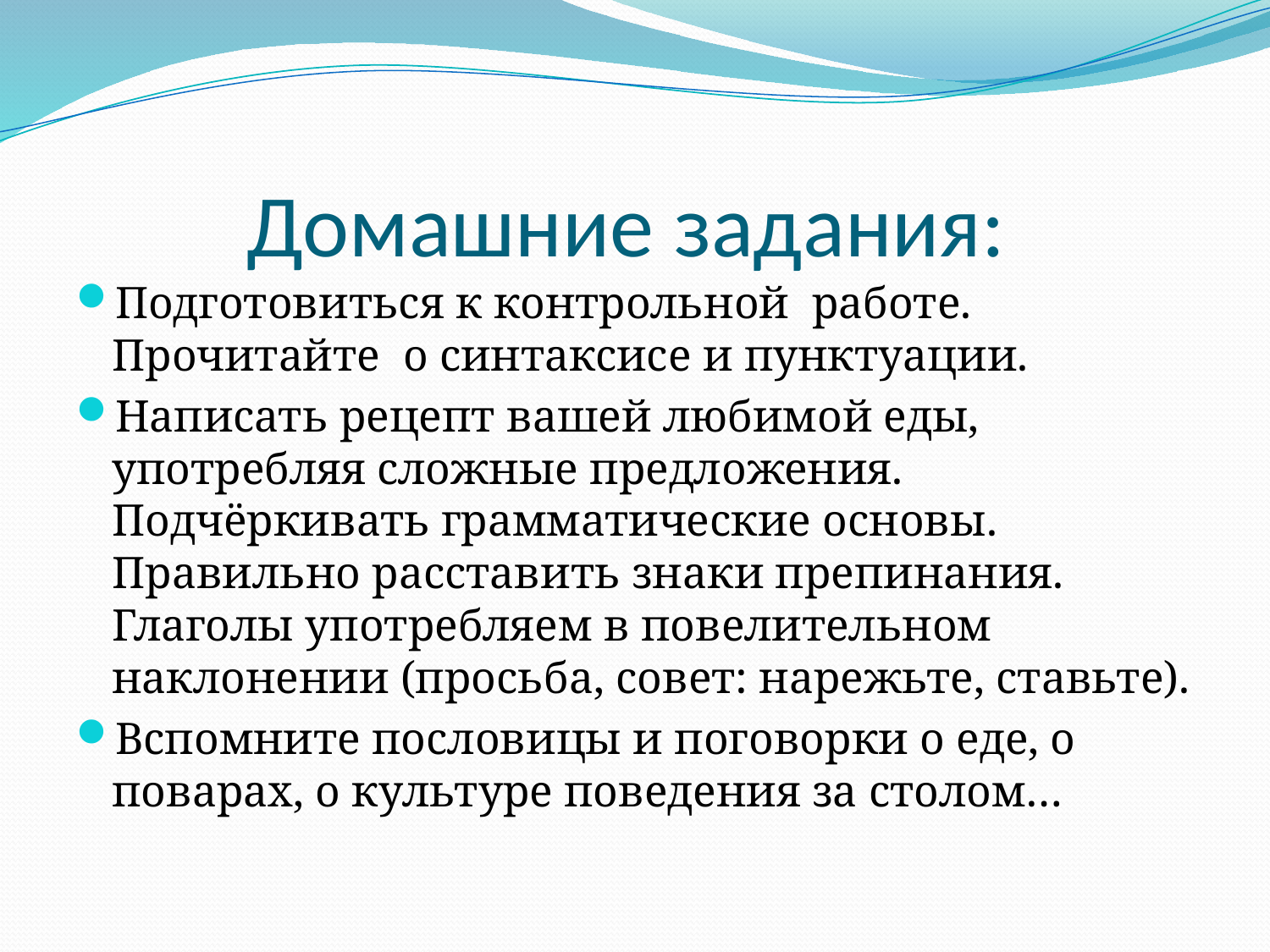

# Домашние задания:
Подготовиться к контрольной  работе. Прочитайте  о синтаксисе и пунктуации.
Написать рецепт вашей любимой еды, употребляя сложные предложения. Подчёркивать грамматические основы. Правильно расставить знаки препинания. Глаголы употребляем в повелительном наклонении (просьба, совет: нарежьте, ставьте).
Вспомните пословицы и поговорки о еде, о поварах, о культуре поведения за столом…